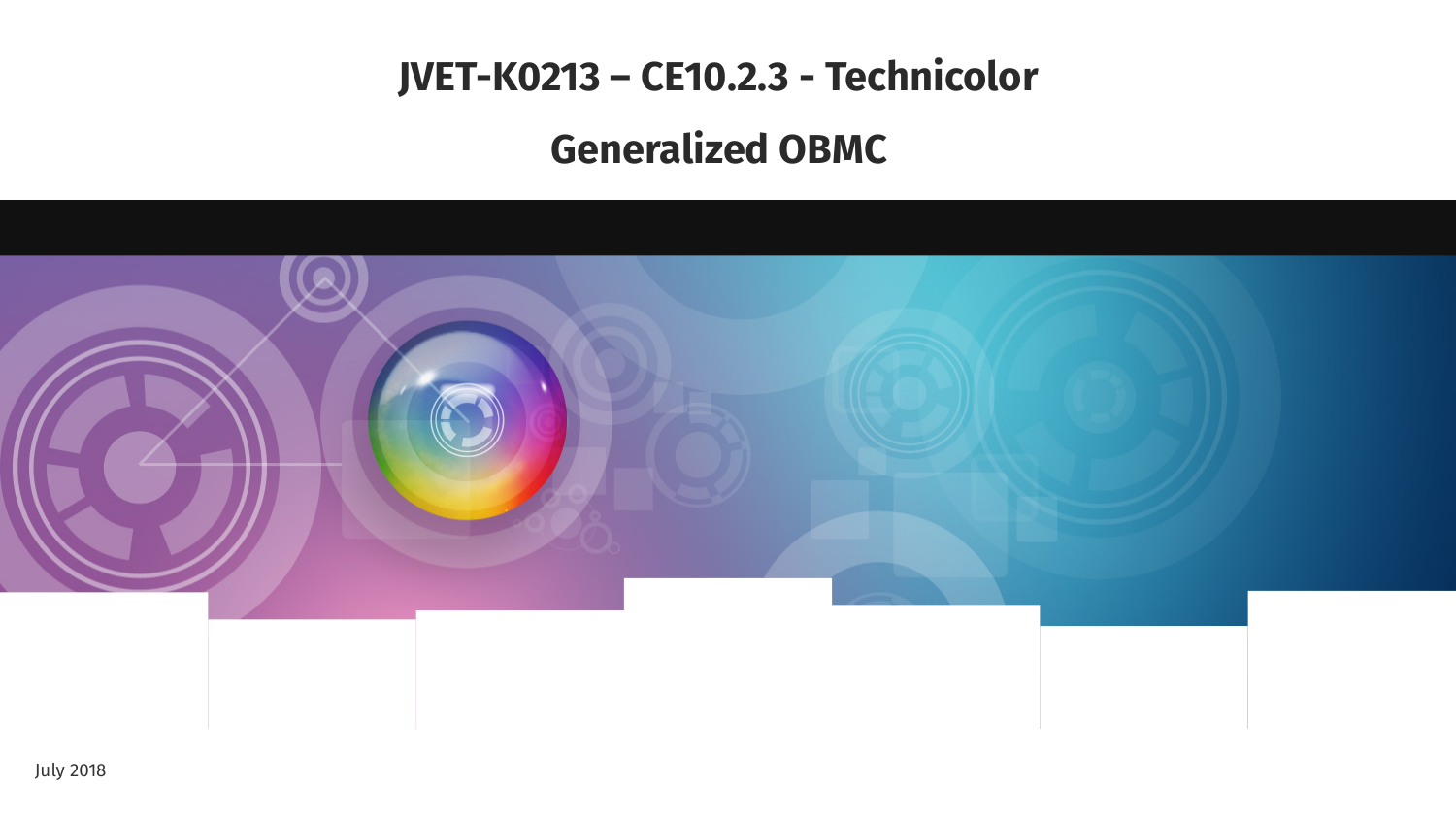

# JVET-K0213 – CE10.2.3 - Technicolor Generalized OBMC
July 2018